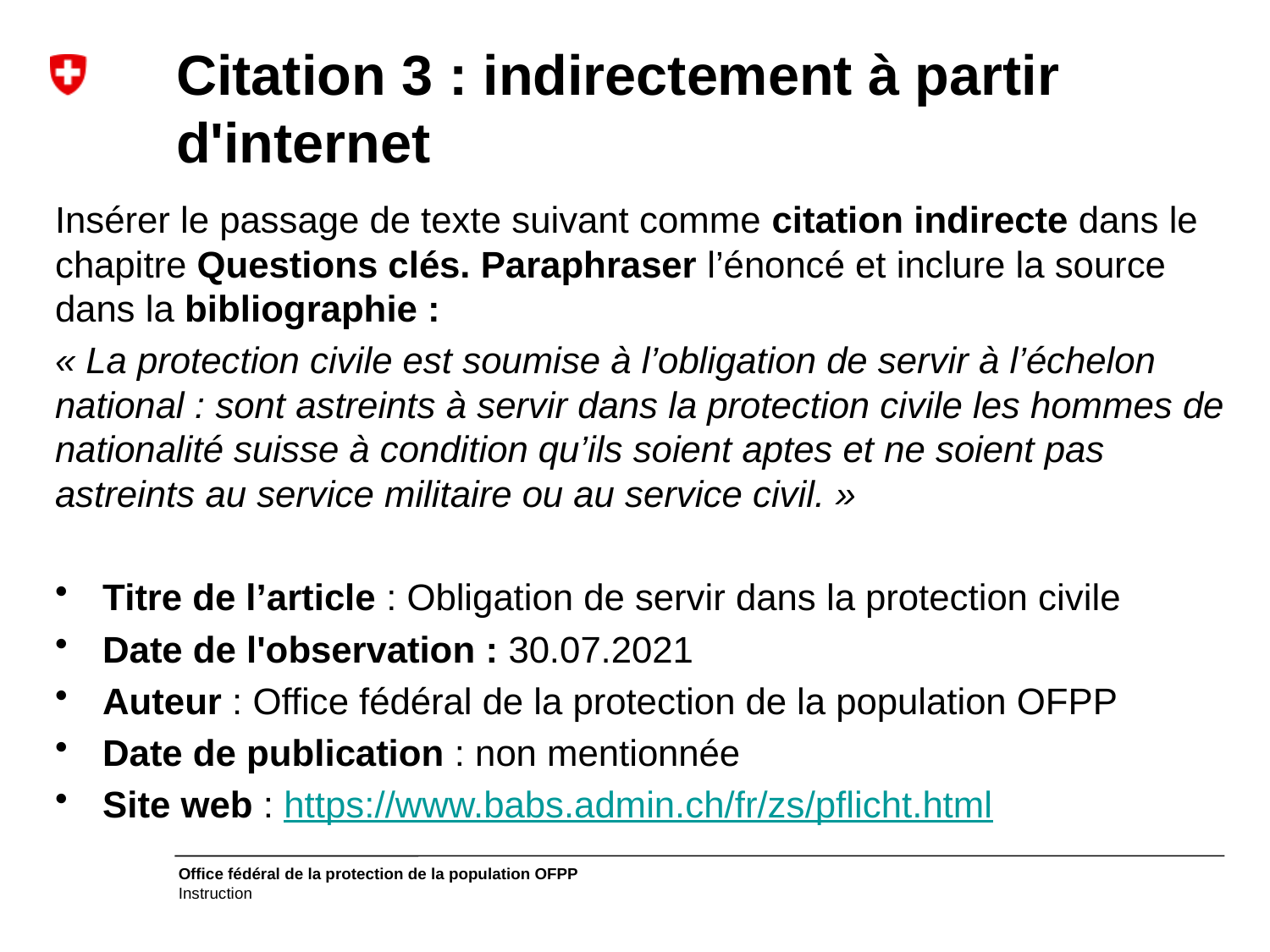

# Citation 3 : indirectement à partir d'internet
Insérer le passage de texte suivant comme citation indirecte dans le chapitre Questions clés. Paraphraser l’énoncé et inclure la source dans la bibliographie :
« La protection civile est soumise à l’obligation de servir à l’échelon national : sont astreints à servir dans la protection civile les hommes de nationalité suisse à condition qu’ils soient aptes et ne soient pas astreints au service militaire ou au service civil. »

Titre de l’article : Obligation de servir dans la protection civile
Date de l'observation : 30.07.2021
Auteur : Office fédéral de la protection de la population OFPP
Date de publication : non mentionnée
Site web : https://www.babs.admin.ch/fr/zs/pflicht.html